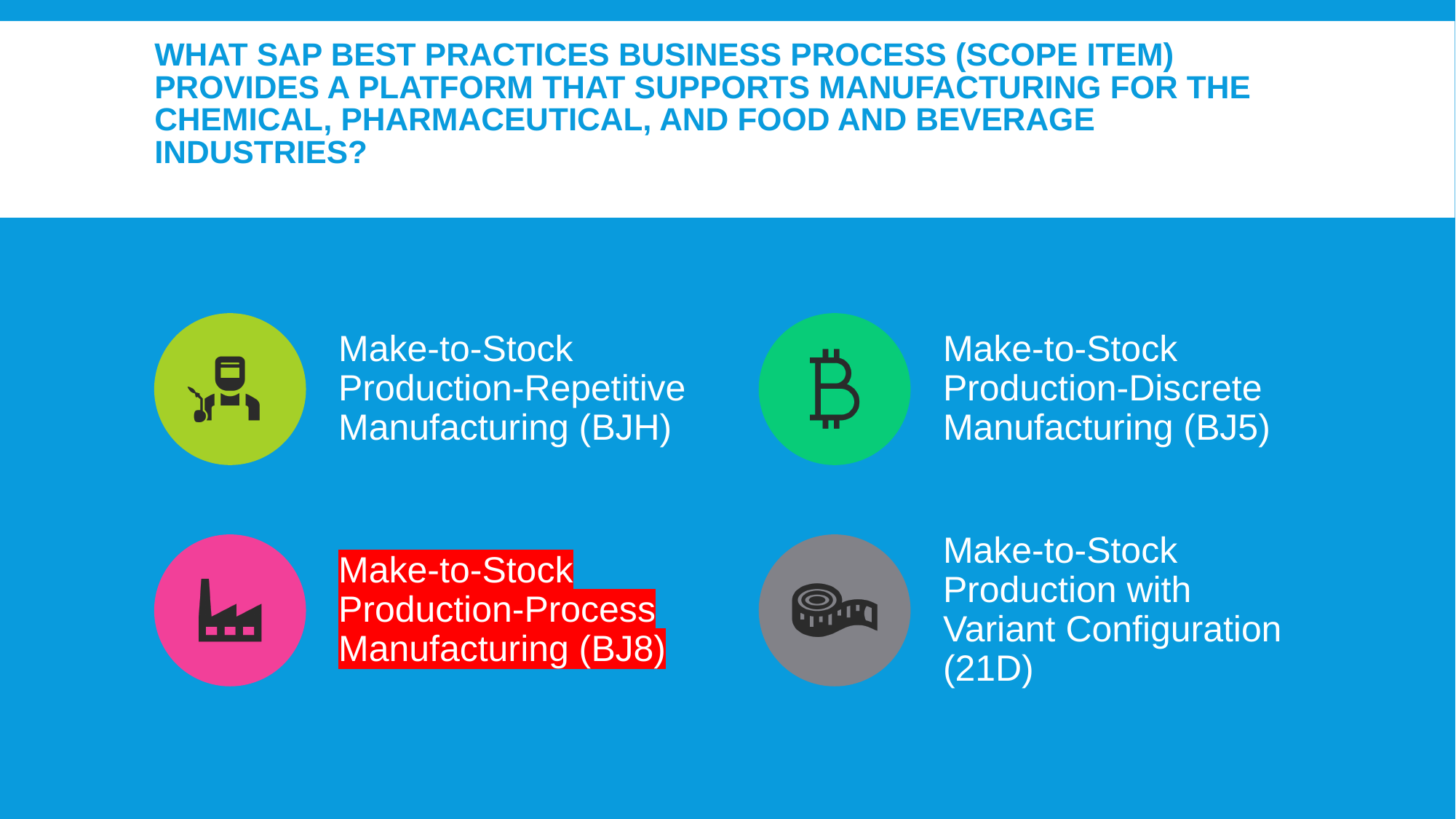

# What SAP Best Practices business process (scope item) provides a platform that supports manufacturing for the chemical, pharmaceutical, and food and beverage industries?
Make-to-Stock Production-Repetitive Manufacturing (BJH)
Make-to-Stock Production-Discrete Manufacturing (BJ5)
Make-to-Stock Production-Process Manufacturing (BJ8)
Make-to-Stock Production with Variant Configuration (21D)